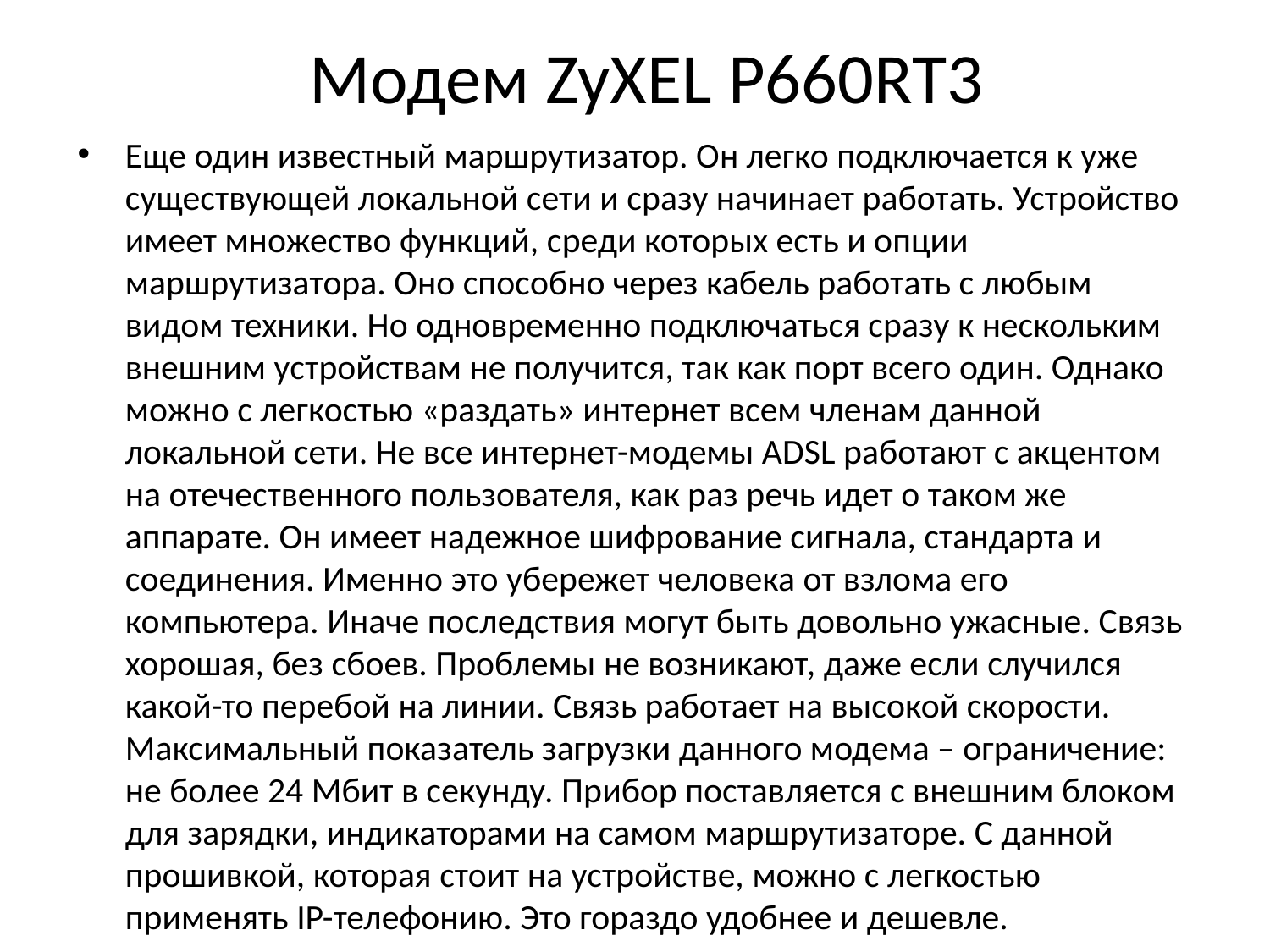

# Модем ZyXEL P660RT3
Еще один известный маршрутизатор. Он легко подключается к уже существующей локальной сети и сразу начинает работать. Устройство имеет множество функций, среди которых есть и опции маршрутизатора. Оно способно через кабель работать с любым видом техники. Но одновременно подключаться сразу к нескольким внешним устройствам не получится, так как порт всего один. Однако можно с легкостью «раздать» интернет всем членам данной локальной сети. Не все интернет-модемы ADSL работают с акцентом на отечественного пользователя, как раз речь идет о таком же аппарате. Он имеет надежное шифрование сигнала, стандарта и соединения. Именно это убережет человека от взлома его компьютера. Иначе последствия могут быть довольно ужасные. Связь хорошая, без сбоев. Проблемы не возникают, даже если случился какой-то перебой на линии. Связь работает на высокой скорости. Максимальный показатель загрузки данного модема – ограничение: не более 24 Мбит в секунду. Прибор поставляется с внешним блоком для зарядки, индикаторами на самом маршрутизаторе. С данной прошивкой, которая стоит на устройстве, можно с легкостью применять IP-телефонию. Это гораздо удобнее и дешевле.